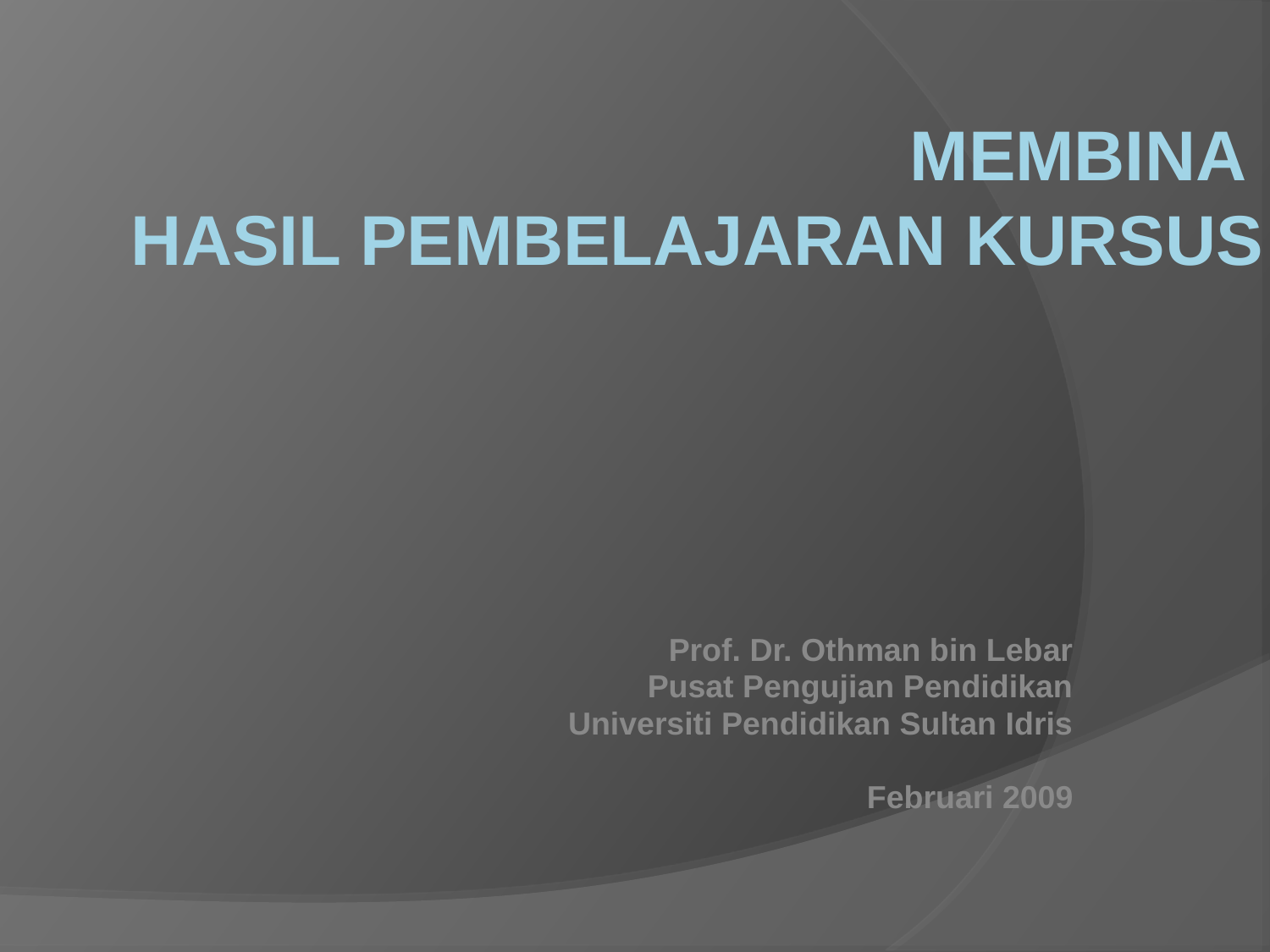

# Membina Hasil Pembelajaran Kursus
Prof. Dr. Othman bin Lebar
Pusat Pengujian Pendidikan
Universiti Pendidikan Sultan Idris

Februari 2009